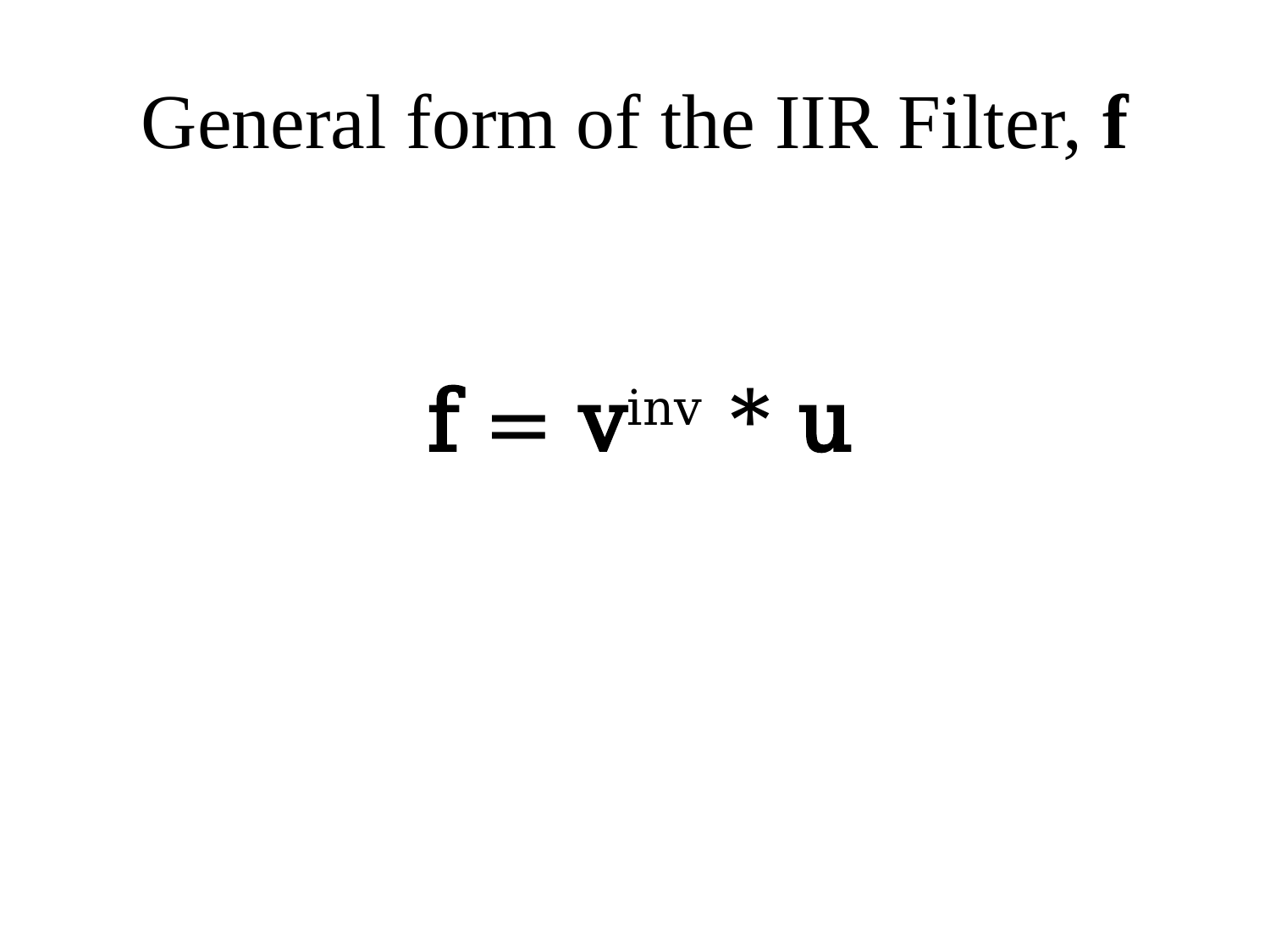

# General form of the IIR Filter, f
f = vinv * u